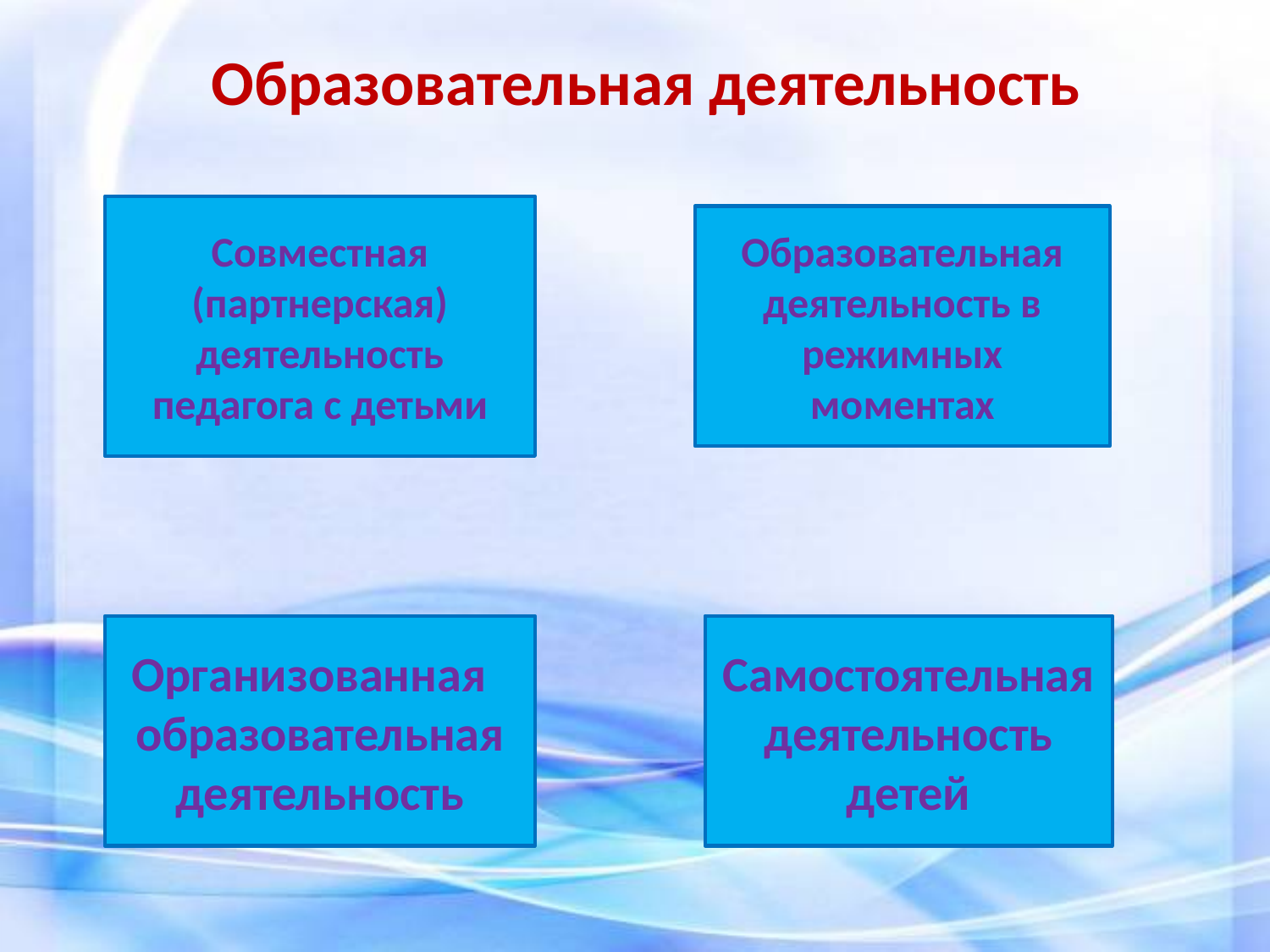

Образовательная деятельность
Совместная (партнерская) деятельность педагога с детьми
Образовательная деятельность в режимных моментах
Организованная   образовательная деятельность
Самостоятельная деятельность детей